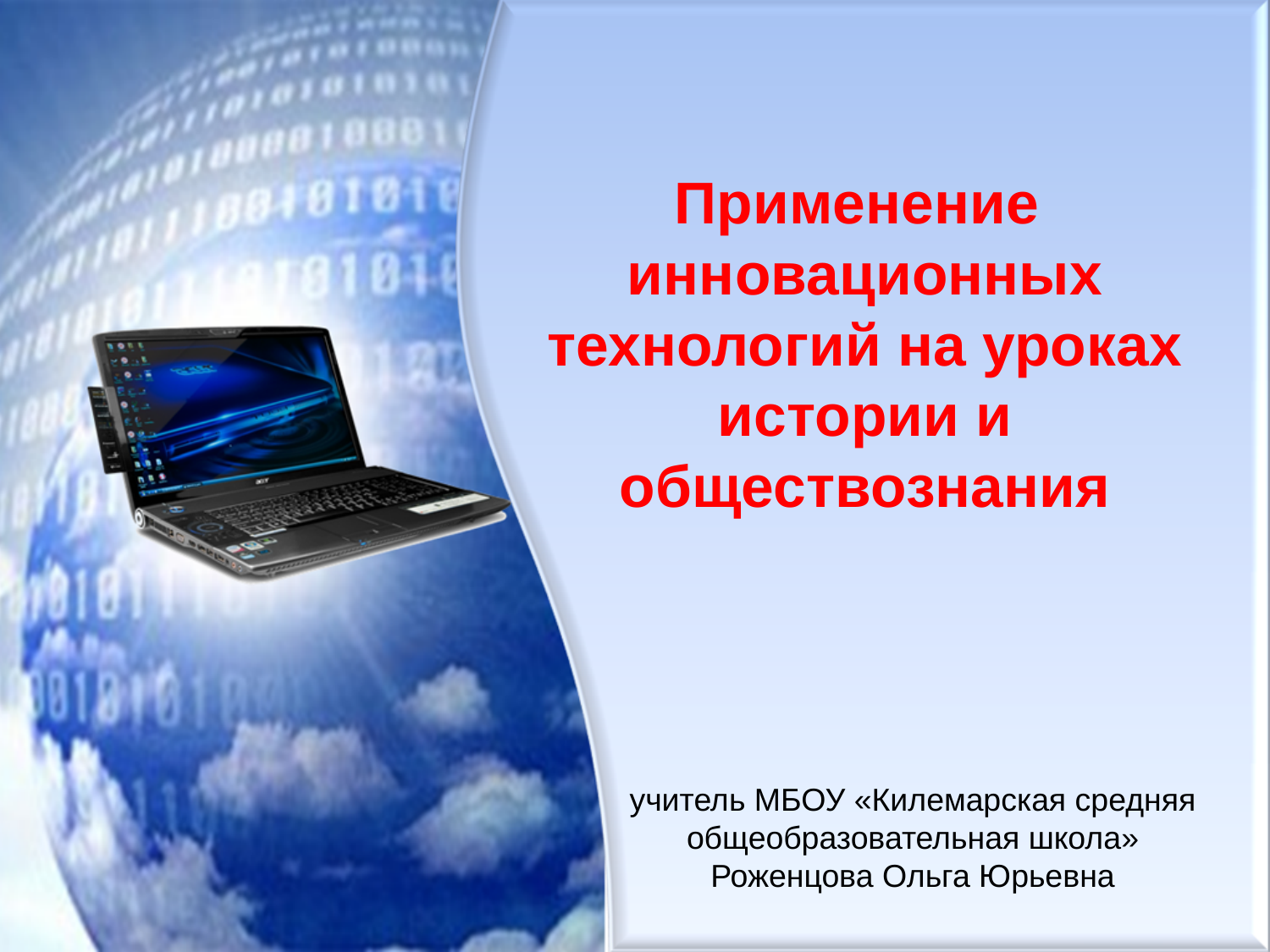

# Применение  инновационных технологий на уроках истории и обществознания

учитель МБОУ «Килемарская средняя общеобразовательная школа» Роженцова Ольга Юрьевна